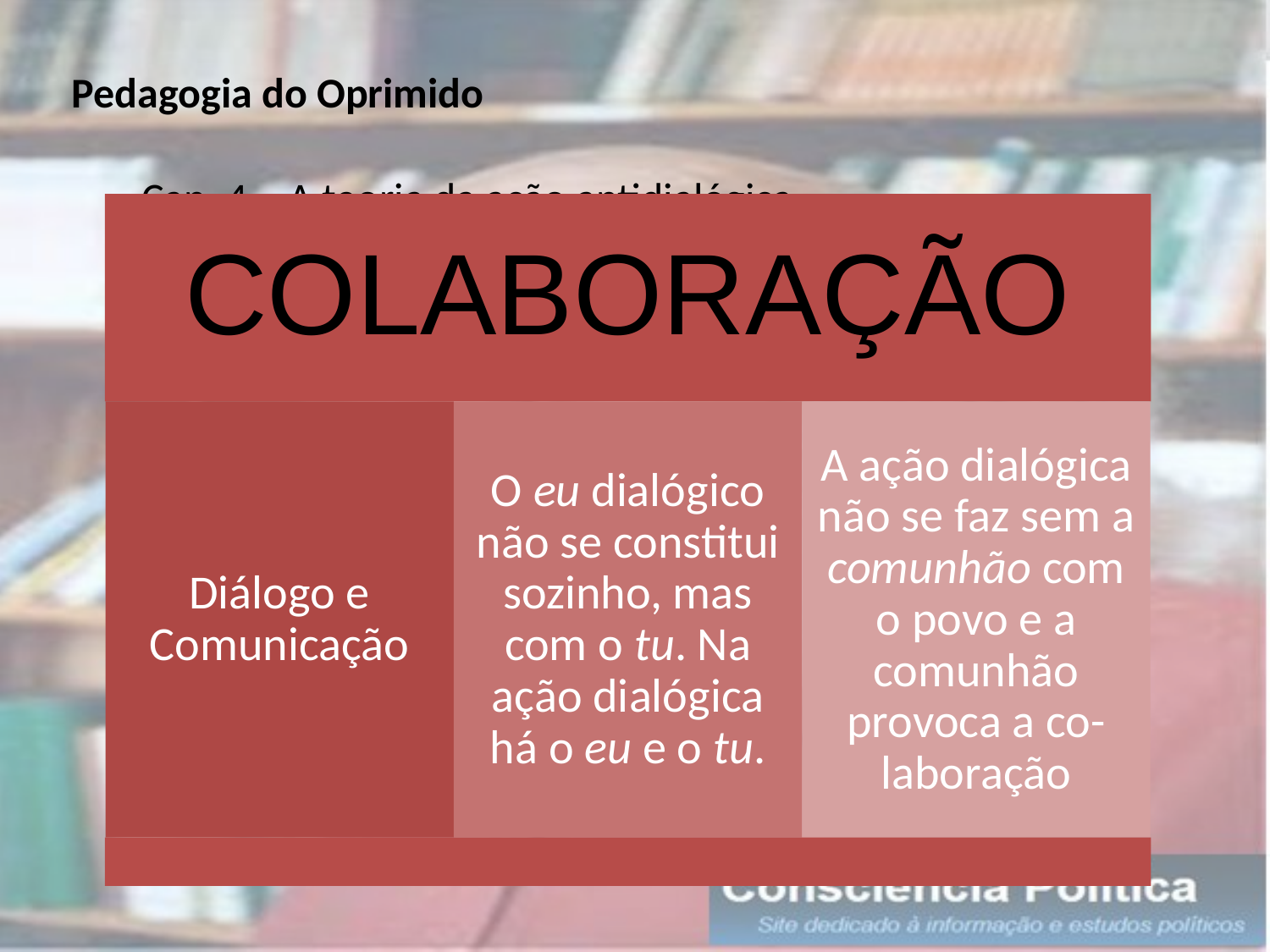

Pedagogia do Oprimido
Cap. 4 – A teoria da ação antidialógica
COLABORAÇÃO
Diálogo e Comunicação
O eu dialógico não se constitui sozinho, mas com o tu. Na ação dialógica há o eu e o tu.
A ação dialógica não se faz sem a comunhão com o povo e a comunhão provoca a co-laboração
A ação dialógica